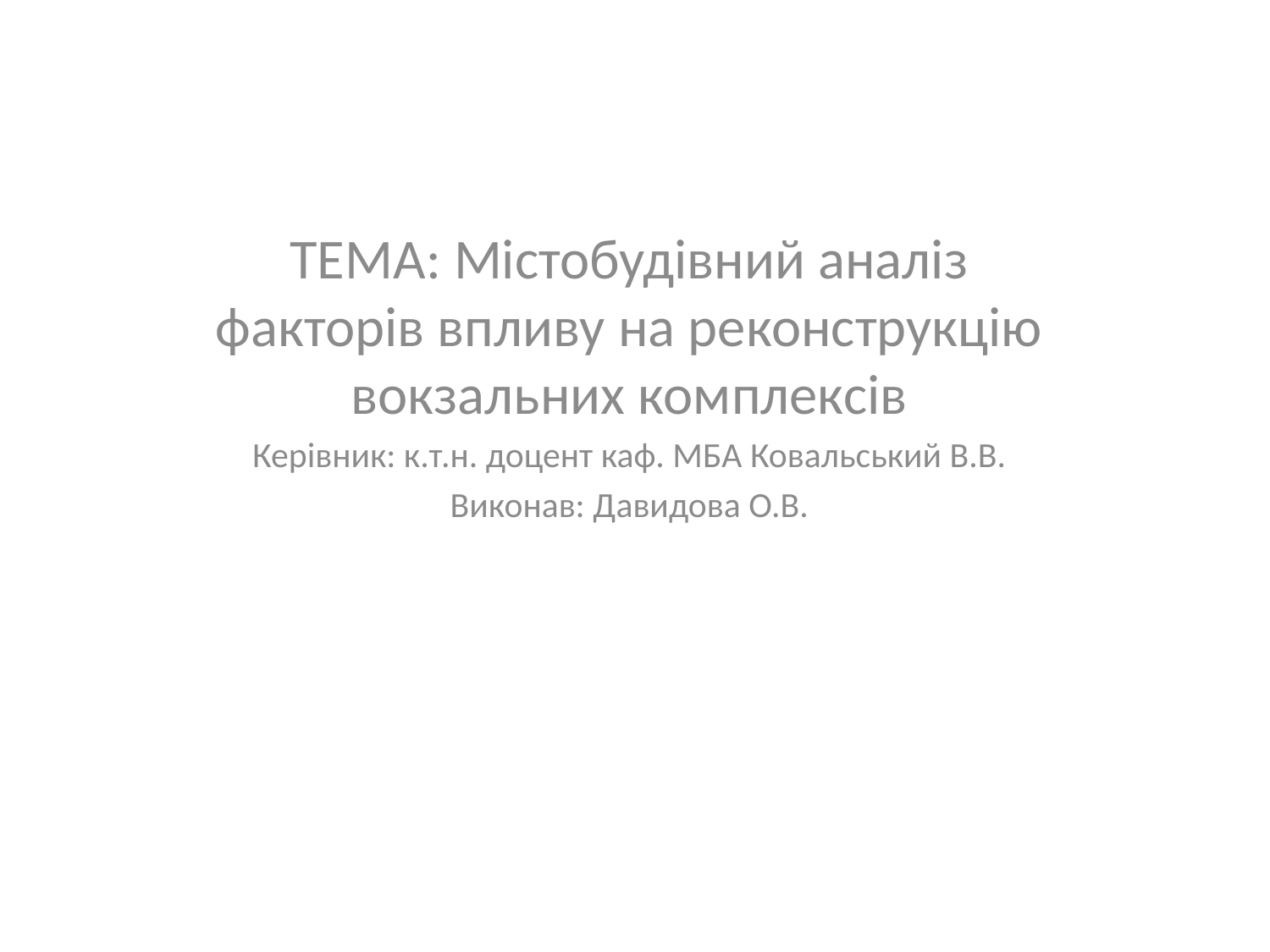

ТЕМА: Містобудівний аналіз факторів впливу на реконструкцію вокзальних комплексів
Керівник: к.т.н. доцент каф. МБА Ковальський В.В.
Виконав: Давидова О.В.